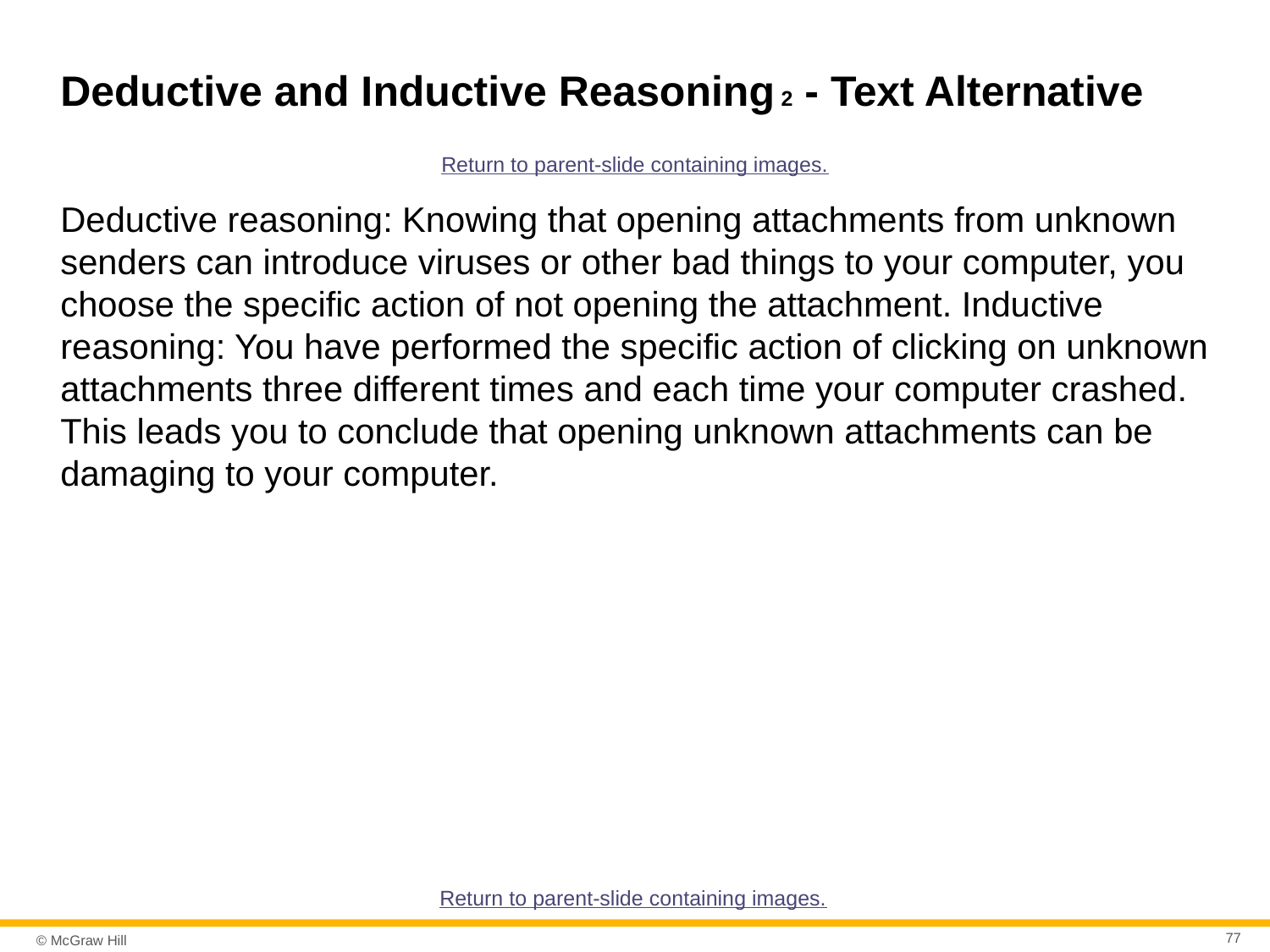

# Deductive and Inductive Reasoning 2 - Text Alternative
Return to parent-slide containing images.
Deductive reasoning: Knowing that opening attachments from unknown senders can introduce viruses or other bad things to your computer, you choose the specific action of not opening the attachment. Inductive reasoning: You have performed the specific action of clicking on unknown attachments three different times and each time your computer crashed. This leads you to conclude that opening unknown attachments can be damaging to your computer.
Return to parent-slide containing images.